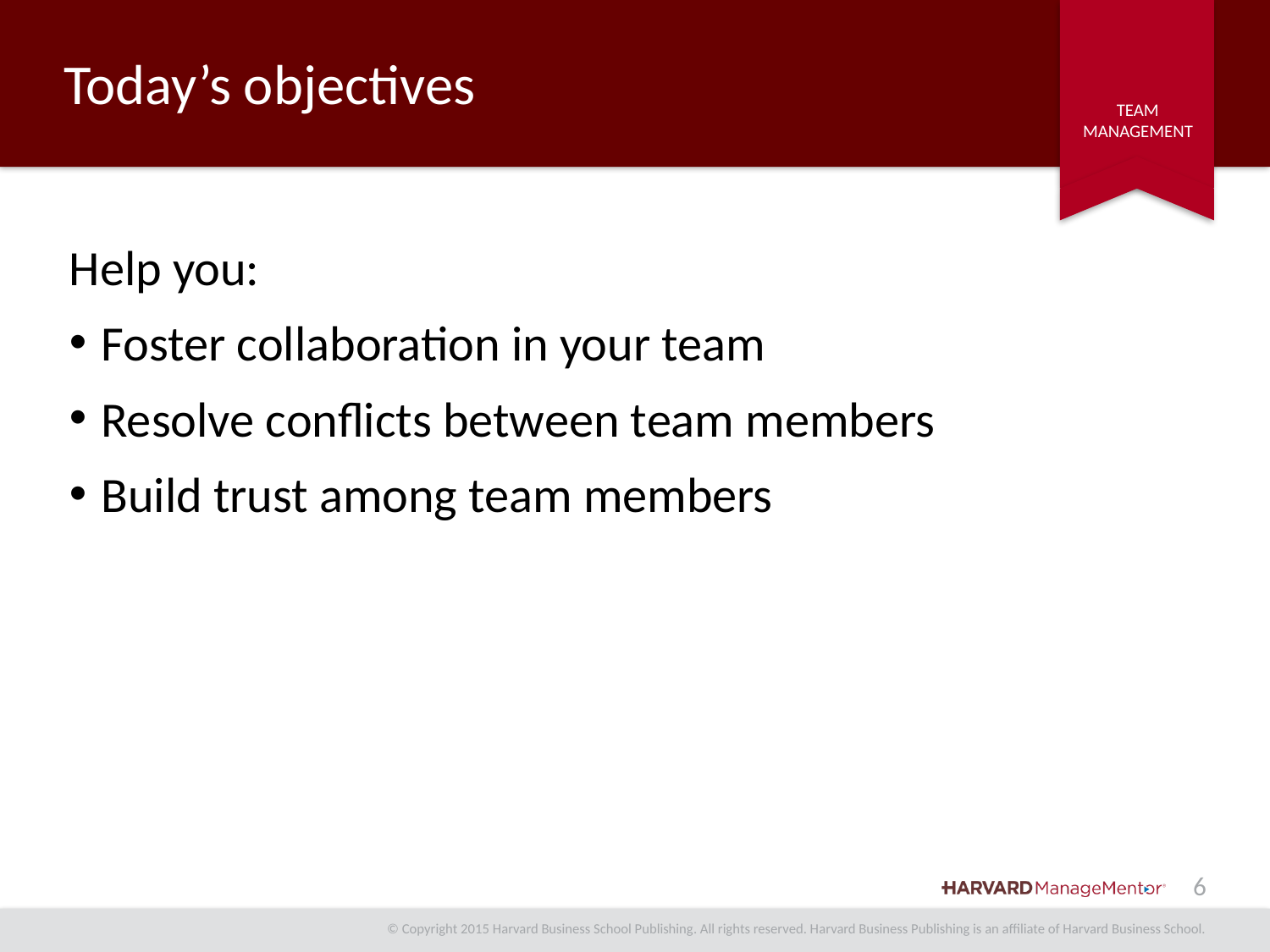

# Today’s objectives
Help you:
Foster collaboration in your team
Resolve conflicts between team members
Build trust among team members